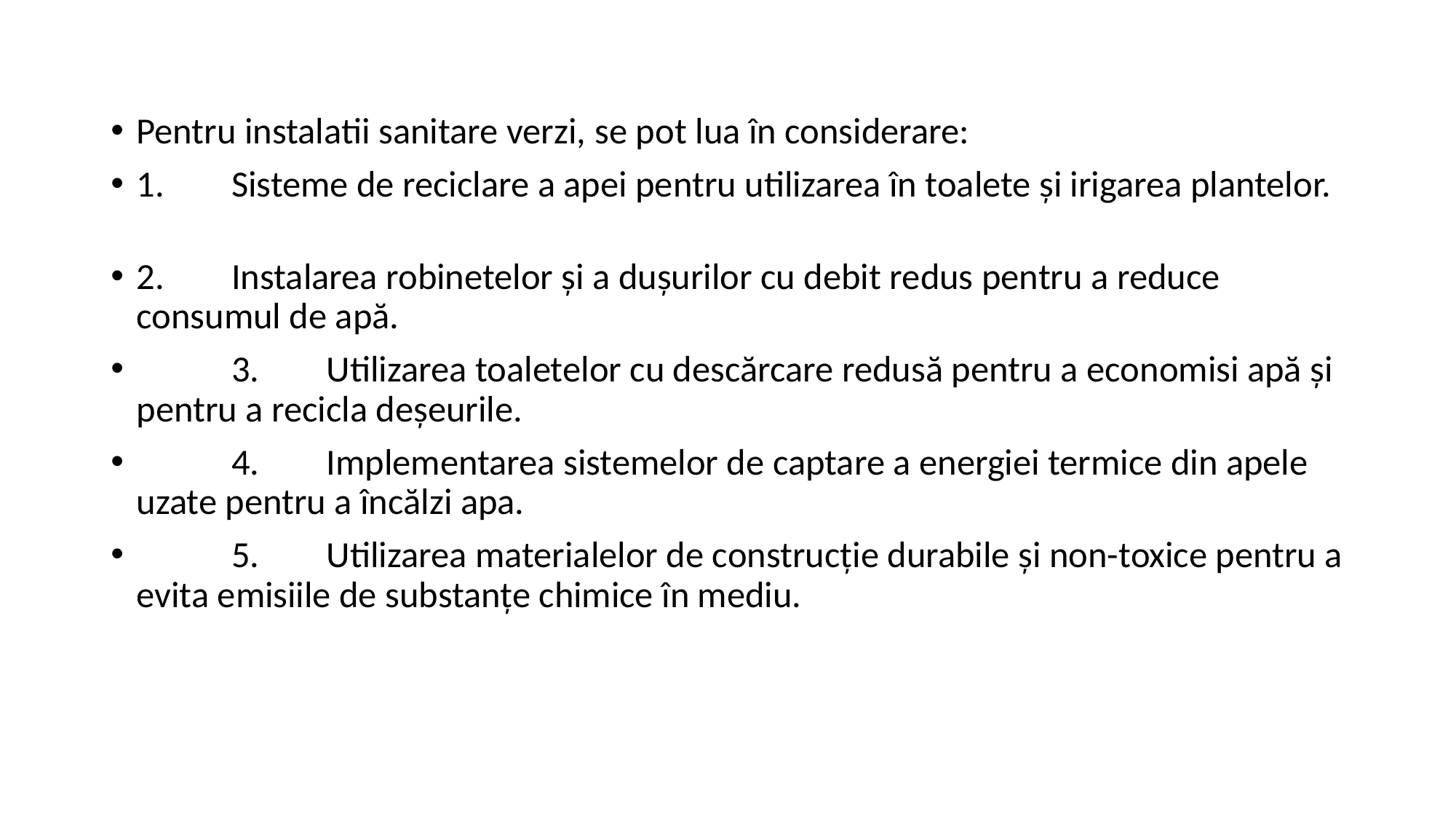

Pentru instalatii sanitare verzi, se pot lua în considerare:
1.	Sisteme de reciclare a apei pentru utilizarea în toalete și irigarea plantelor.
2.	Instalarea robinetelor și a dușurilor cu debit redus pentru a reduce consumul de apă.
	3.	Utilizarea toaletelor cu descărcare redusă pentru a economisi apă și pentru a recicla deșeurile.
	4.	Implementarea sistemelor de captare a energiei termice din apele uzate pentru a încălzi apa.
	5.	Utilizarea materialelor de construcție durabile și non-toxice pentru a evita emisiile de substanțe chimice în mediu.